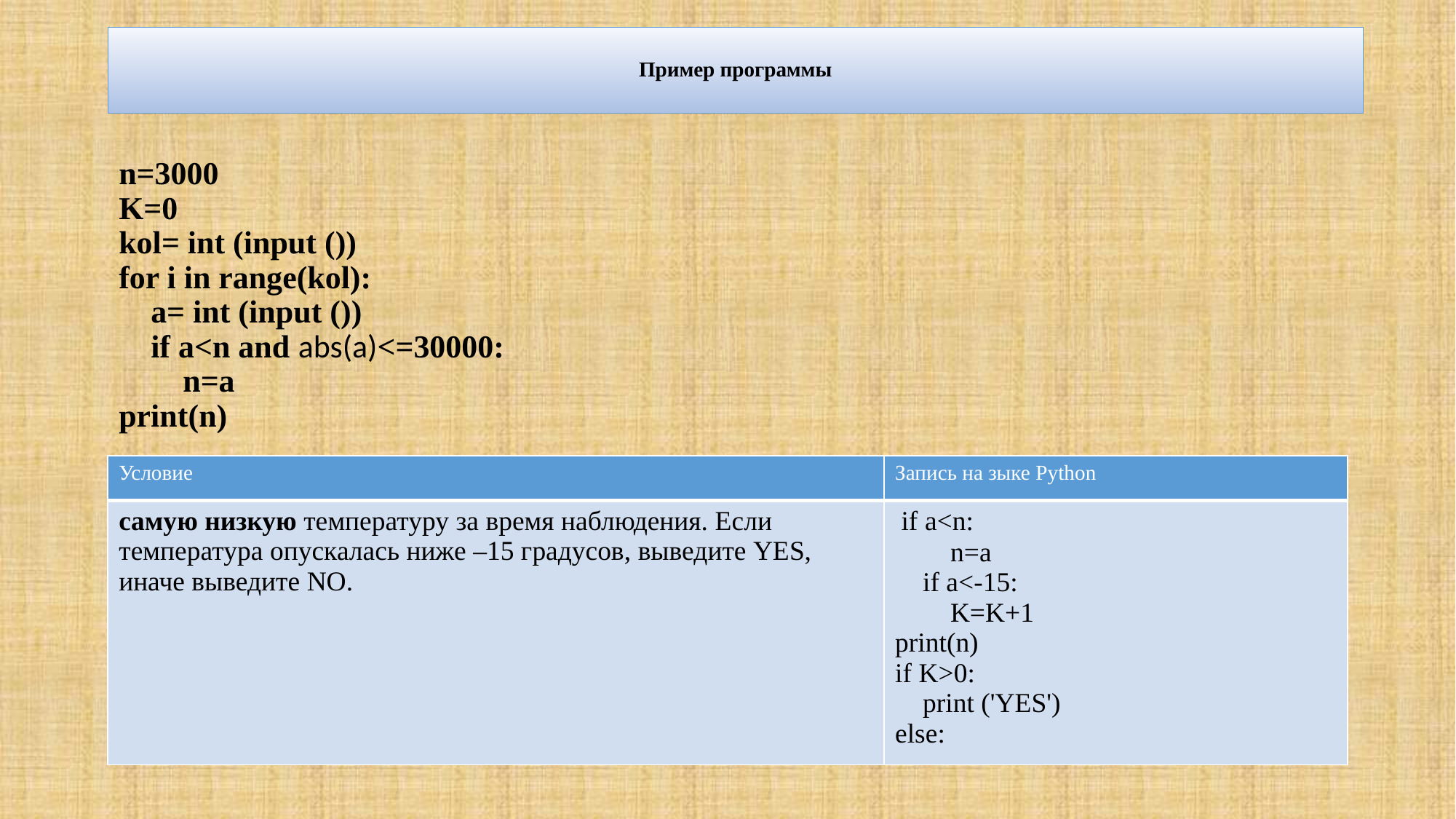

# Пример программы

n=3000
K=0
kol= int (input ())
for i in range(kol):
    a= int (input ())
    if a<n and abs(a)<=30000:
        n=a
print(n)

| Условие | Запись на зыке Python |
| --- | --- |
| самую низкую температуру за время наблюдения. Если температура опускалась ниже –15 градусов, выведите YES, иначе выведите NO. | if a<n: n=a if a<-15: K=K+1 print(n) if K>0: print ('YES') else: |